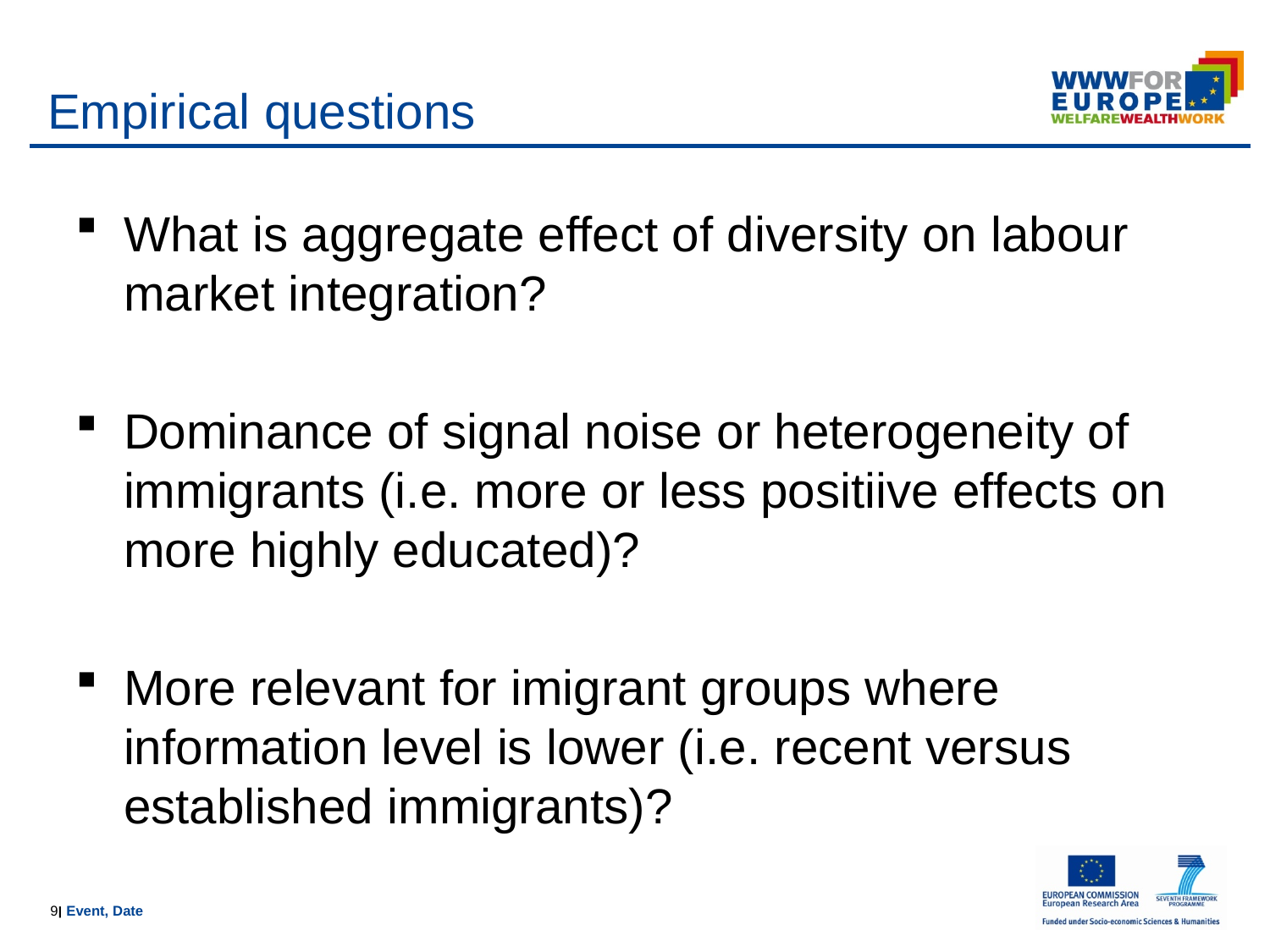

# Empirical questions
What is aggregate effect of diversity on labour market integration?

Dominance of signal noise or heterogeneity of immigrants (i.e. more or less positiive effects on more highly educated)?

More relevant for imigrant groups where information level is lower (i.e. recent versus established immigrants)?